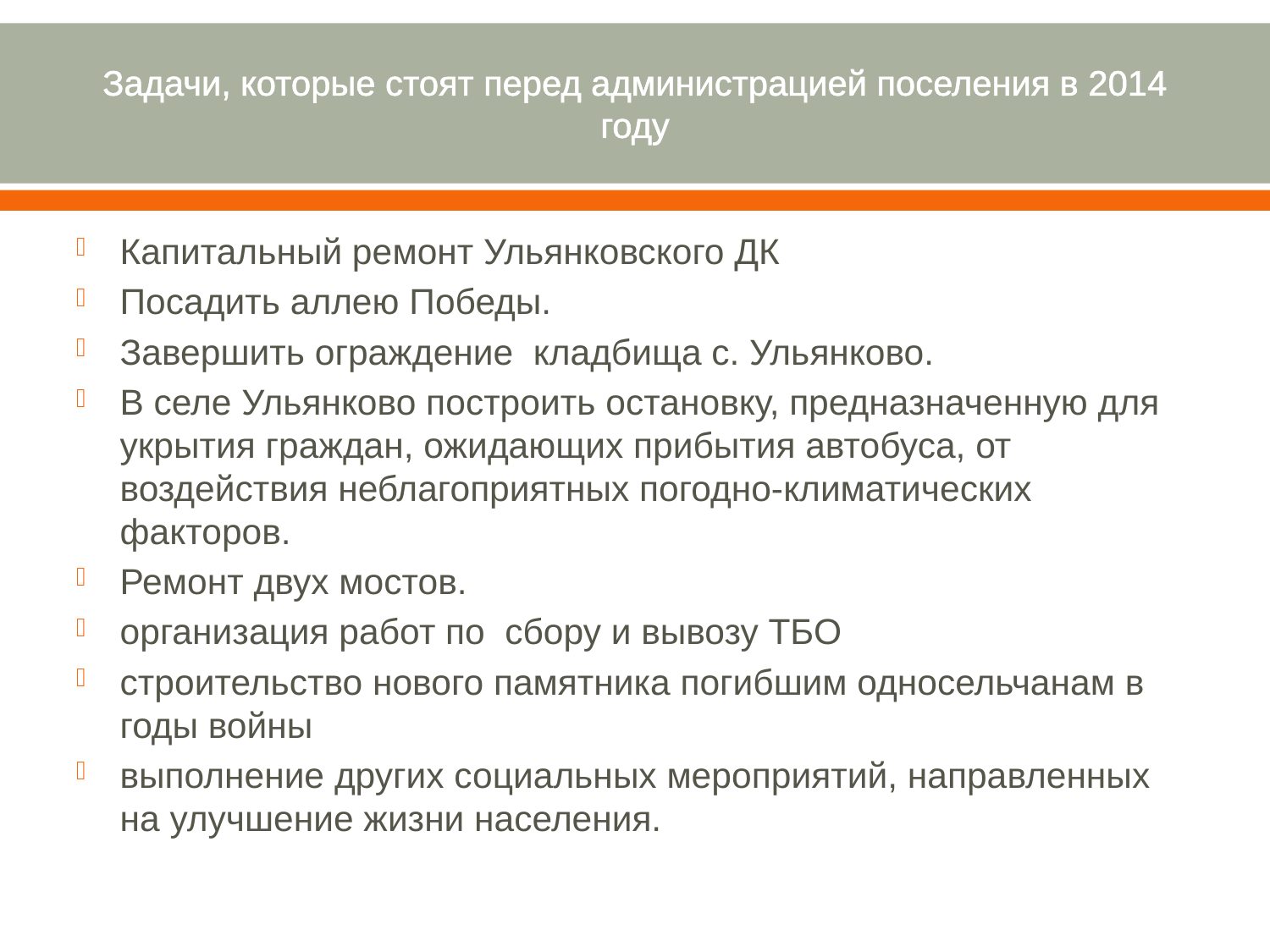

# Задачи, которые стоят перед администрацией поселения в 2014 году
Капитальный ремонт Ульянковского ДК
Посадить аллею Победы.
Завершить ограждение  кладбища с. Ульянково.
В селе Ульянково построить остановку, предназначенную для укрытия граждан, ожидающих прибытия автобуса, от воздействия неблагоприятных погодно-климатических факторов.
Ремонт двух мостов.
организация работ по  сбору и вывозу ТБО
строительство нового памятника погибшим односельчанам в годы войны
выполнение других социальных мероприятий, направленных на улучшение жизни населения.